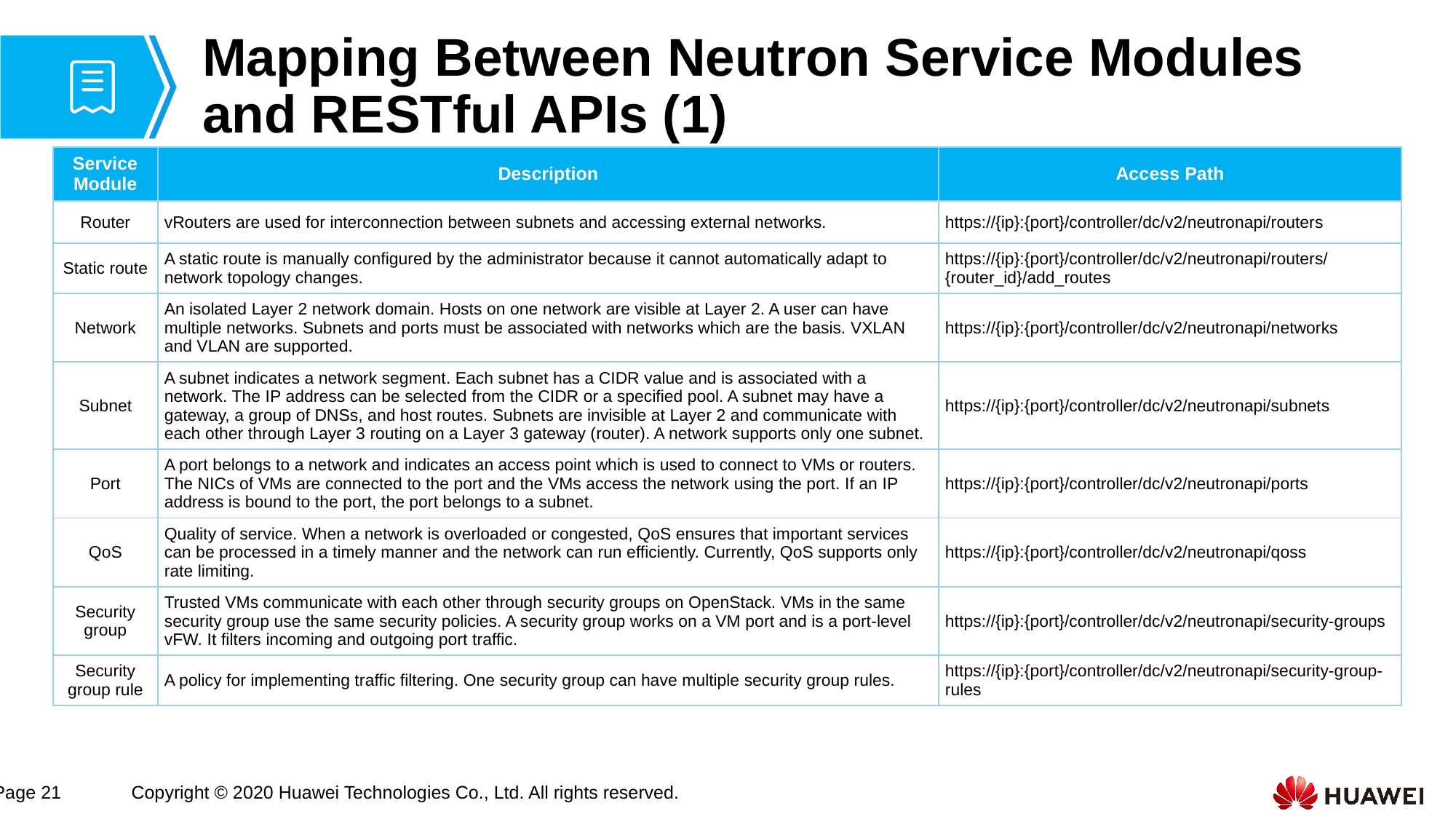

# Mapping Between Neutron Service Modules and RESTful APIs (1)
| Service Module | Description | Access Path |
| --- | --- | --- |
| Router | vRouters are used for interconnection between subnets and accessing external networks. | https://{ip}:{port}/controller/dc/v2/neutronapi/routers |
| Static route | A static route is manually configured by the administrator because it cannot automatically adapt to network topology changes. | https://{ip}:{port}/controller/dc/v2/neutronapi/routers/{router\_id}/add\_routes |
| Network | An isolated Layer 2 network domain. Hosts on one network are visible at Layer 2. A user can have multiple networks. Subnets and ports must be associated with networks which are the basis. VXLAN and VLAN are supported. | https://{ip}:{port}/controller/dc/v2/neutronapi/networks |
| Subnet | A subnet indicates a network segment. Each subnet has a CIDR value and is associated with a network. The IP address can be selected from the CIDR or a specified pool. A subnet may have a gateway, a group of DNSs, and host routes. Subnets are invisible at Layer 2 and communicate with each other through Layer 3 routing on a Layer 3 gateway (router). A network supports only one subnet. | https://{ip}:{port}/controller/dc/v2/neutronapi/subnets |
| Port | A port belongs to a network and indicates an access point which is used to connect to VMs or routers. The NICs of VMs are connected to the port and the VMs access the network using the port. If an IP address is bound to the port, the port belongs to a subnet. | https://{ip}:{port}/controller/dc/v2/neutronapi/ports |
| QoS | Quality of service. When a network is overloaded or congested, QoS ensures that important services can be processed in a timely manner and the network can run efficiently. Currently, QoS supports only rate limiting. | https://{ip}:{port}/controller/dc/v2/neutronapi/qoss |
| Security group | Trusted VMs communicate with each other through security groups on OpenStack. VMs in the same security group use the same security policies. A security group works on a VM port and is a port-level vFW. It filters incoming and outgoing port traffic. | https://{ip}:{port}/controller/dc/v2/neutronapi/security-groups |
| Security group rule | A policy for implementing traffic filtering. One security group can have multiple security group rules. | https://{ip}:{port}/controller/dc/v2/neutronapi/security-group-rules |